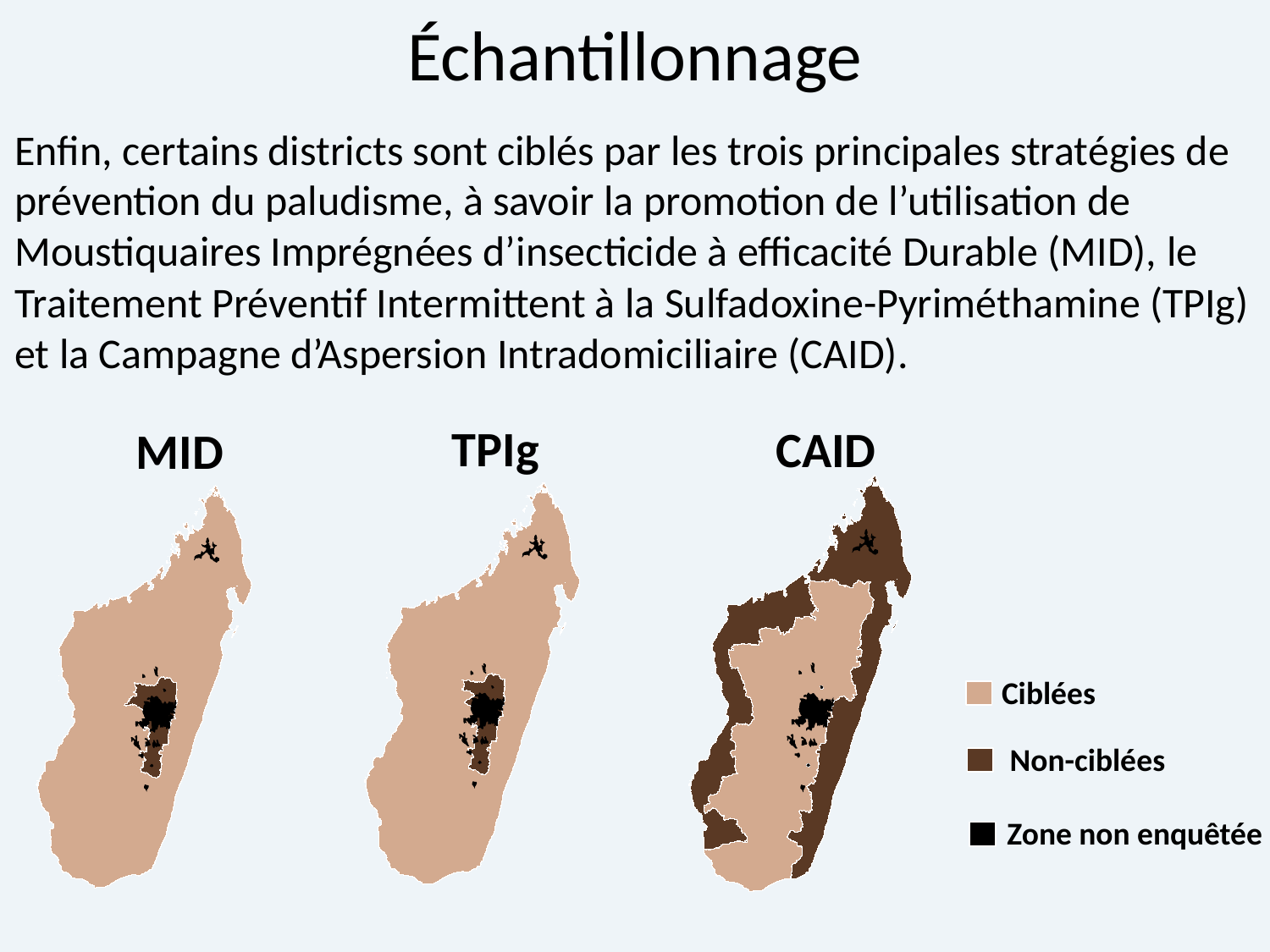

# Échantillonnage
Enfin, certains districts sont ciblés par les trois principales stratégies de prévention du paludisme, à savoir la promotion de l’utilisation de Moustiquaires Imprégnées d’insecticide à efficacité Durable (MID), le Traitement Préventif Intermittent à la Sulfadoxine-Pyriméthamine (TPIg) et la Campagne d’Aspersion Intradomiciliaire (CAID).
TPIg
CAID
MID

Ciblées

Non-ciblées

Zone non enquêtée